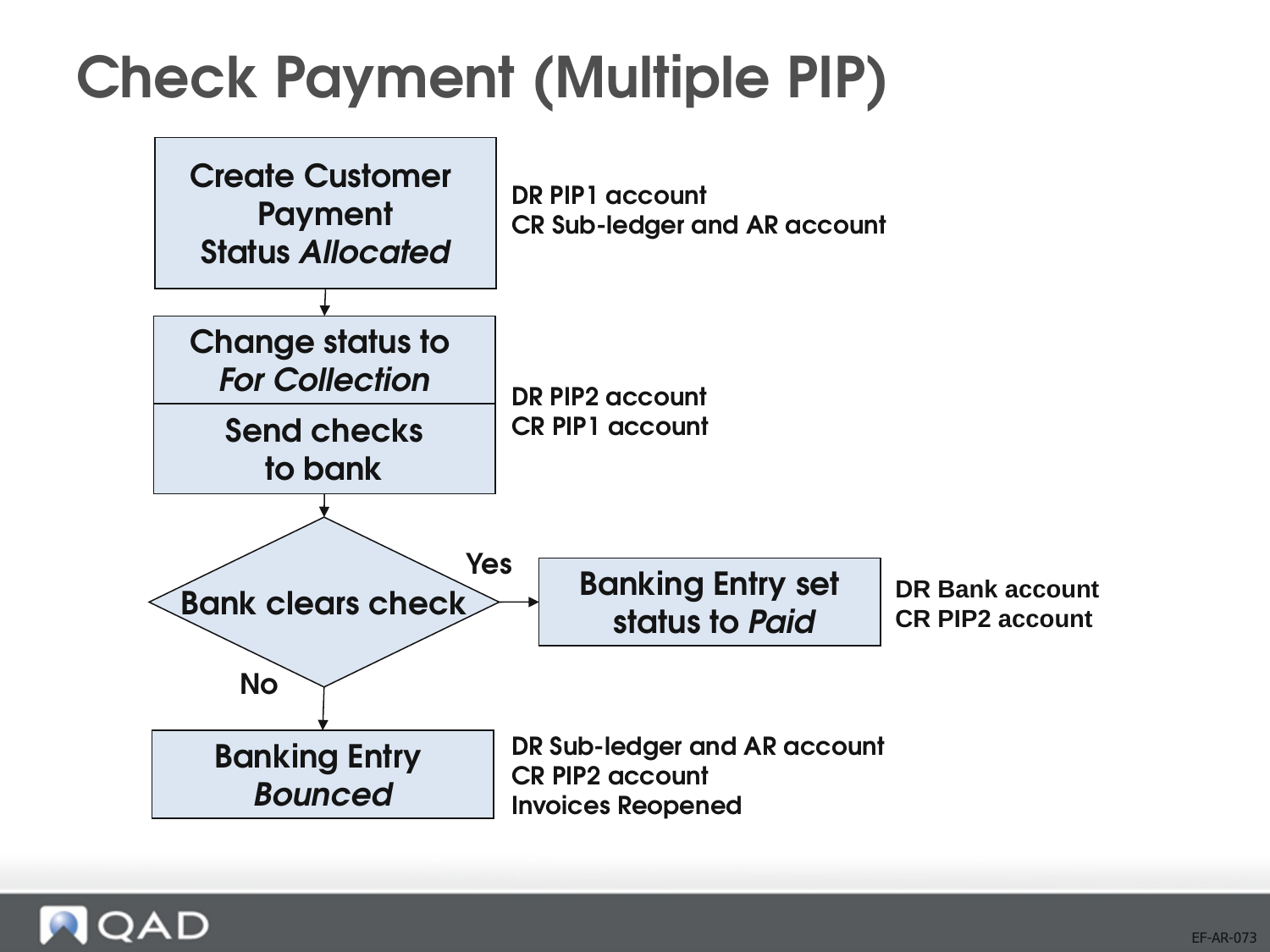

# Check Payment (Multiple PIP)
Create Customer
Payment
Status Allocated
DR PIP1 account
CR Sub-ledger and AR account
Change status to
For Collection
DR PIP2 account
CR PIP1 account
Send checks
to bank
Bank clears check
Yes
DR Bank account
CR PIP2 account
Banking Entry set
 status to Paid
No
DR Sub-ledger and AR account
CR PIP2 account
Invoices Reopened
Banking Entry
Bounced
EF-AR-073